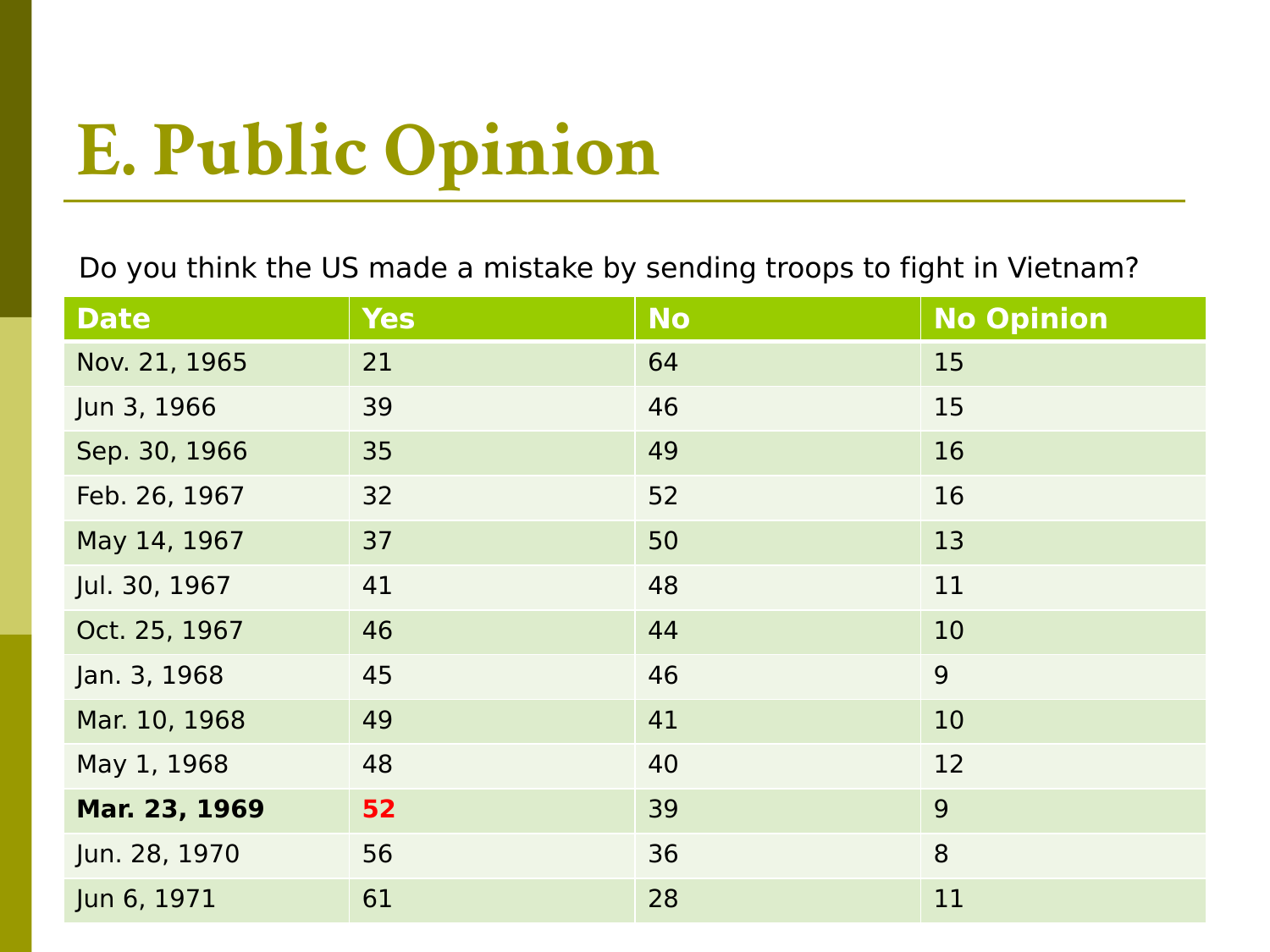

# E. Public Opinion
Do you think the US made a mistake by sending troops to fight in Vietnam?
| Date | Yes | No | No Opinion |
| --- | --- | --- | --- |
| Nov. 21, 1965 | 21 | 64 | 15 |
| Jun 3, 1966 | 39 | 46 | 15 |
| Sep. 30, 1966 | 35 | 49 | 16 |
| Feb. 26, 1967 | 32 | 52 | 16 |
| May 14, 1967 | 37 | 50 | 13 |
| Jul. 30, 1967 | 41 | 48 | 11 |
| Oct. 25, 1967 | 46 | 44 | 10 |
| Jan. 3, 1968 | 45 | 46 | 9 |
| Mar. 10, 1968 | 49 | 41 | 10 |
| May 1, 1968 | 48 | 40 | 12 |
| Mar. 23, 1969 | 52 | 39 | 9 |
| Jun. 28, 1970 | 56 | 36 | 8 |
| Jun 6, 1971 | 61 | 28 | 11 |